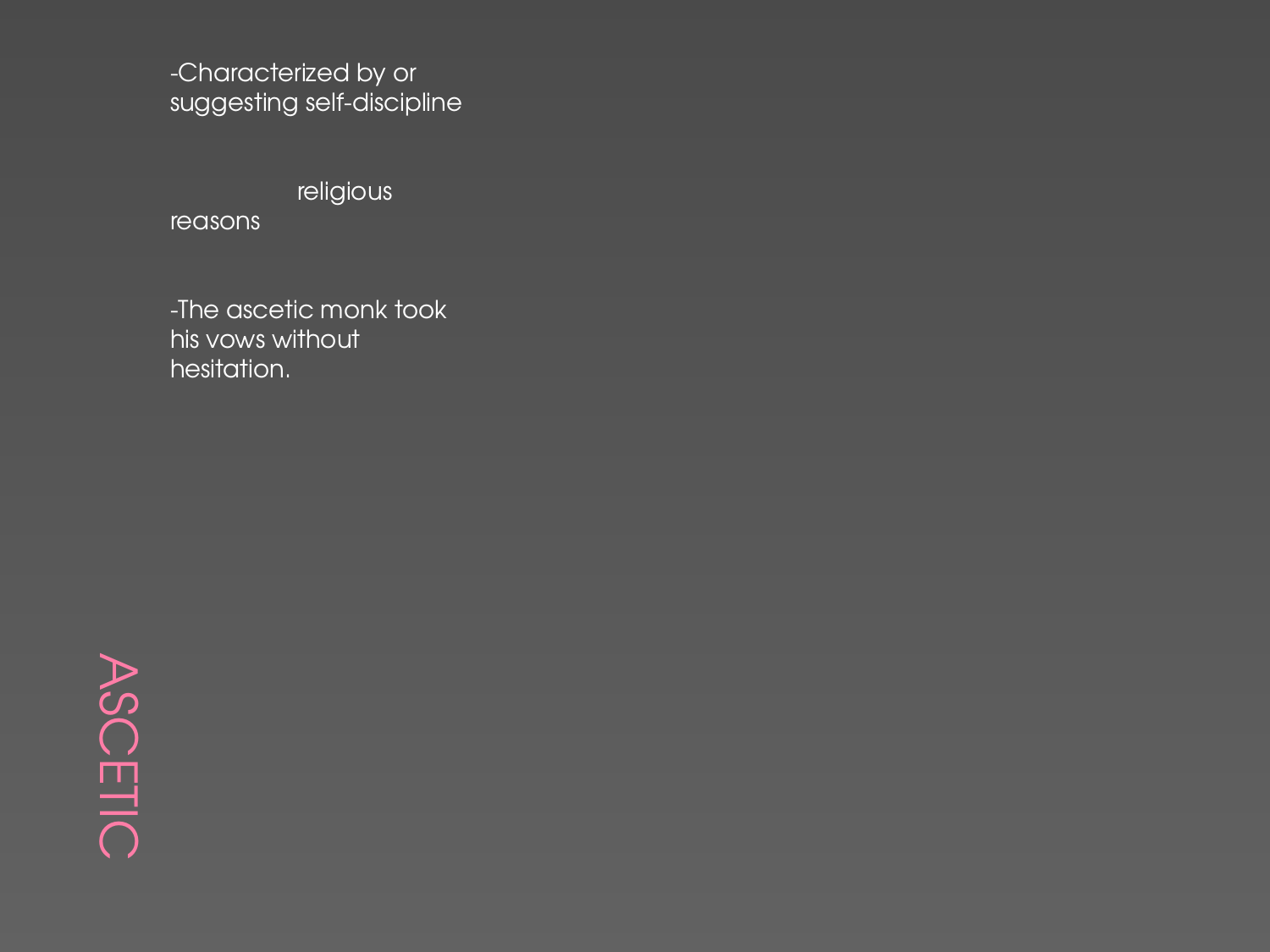

# Ascetic
-Characterized by or suggesting self-discipline

	religious reasons

-The ascetic monk took his vows without hesitation.